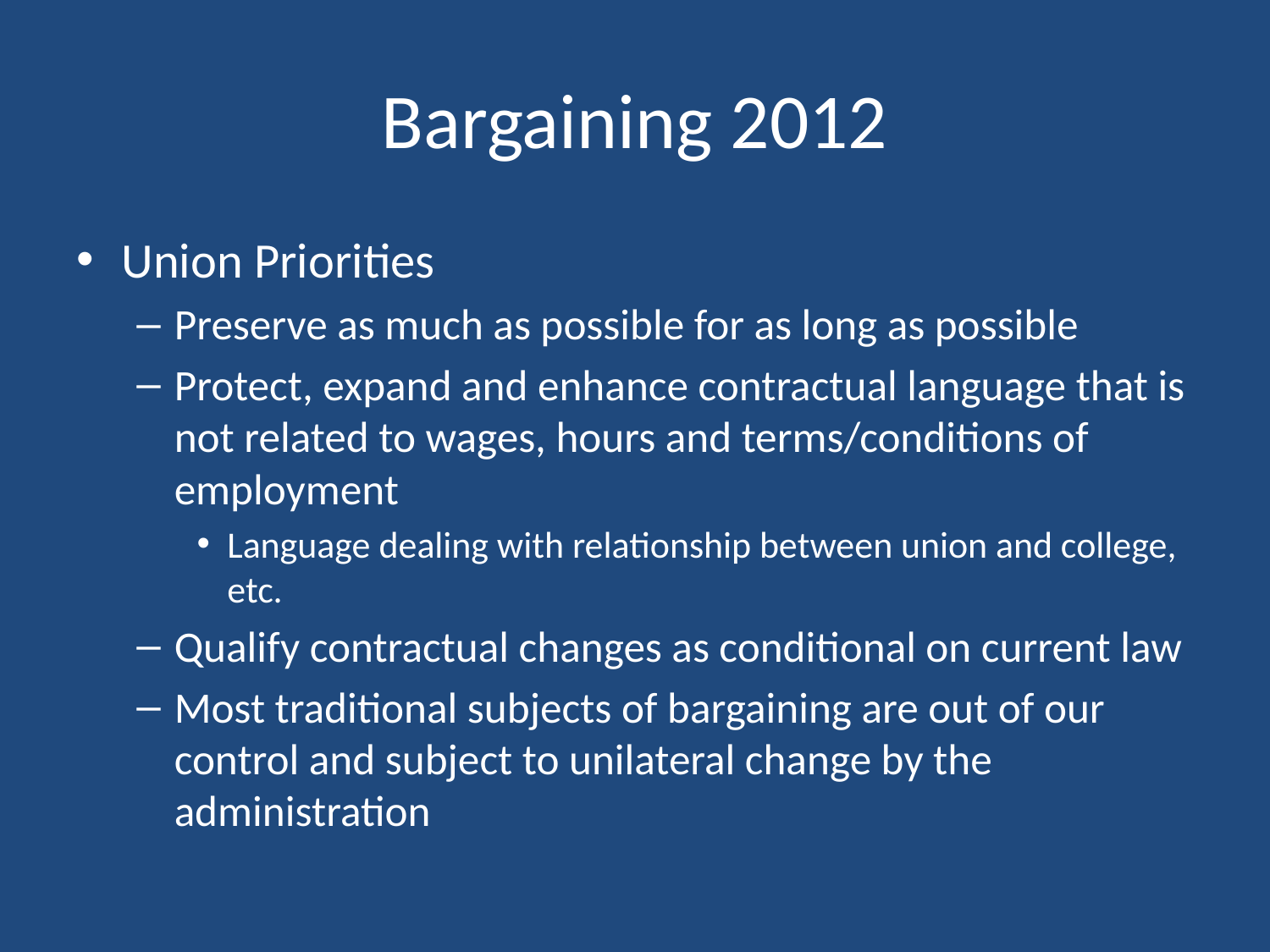

# Bargaining 2012
Union Priorities
Preserve as much as possible for as long as possible
Protect, expand and enhance contractual language that is not related to wages, hours and terms/conditions of employment
Language dealing with relationship between union and college, etc.
Qualify contractual changes as conditional on current law
Most traditional subjects of bargaining are out of our control and subject to unilateral change by the administration